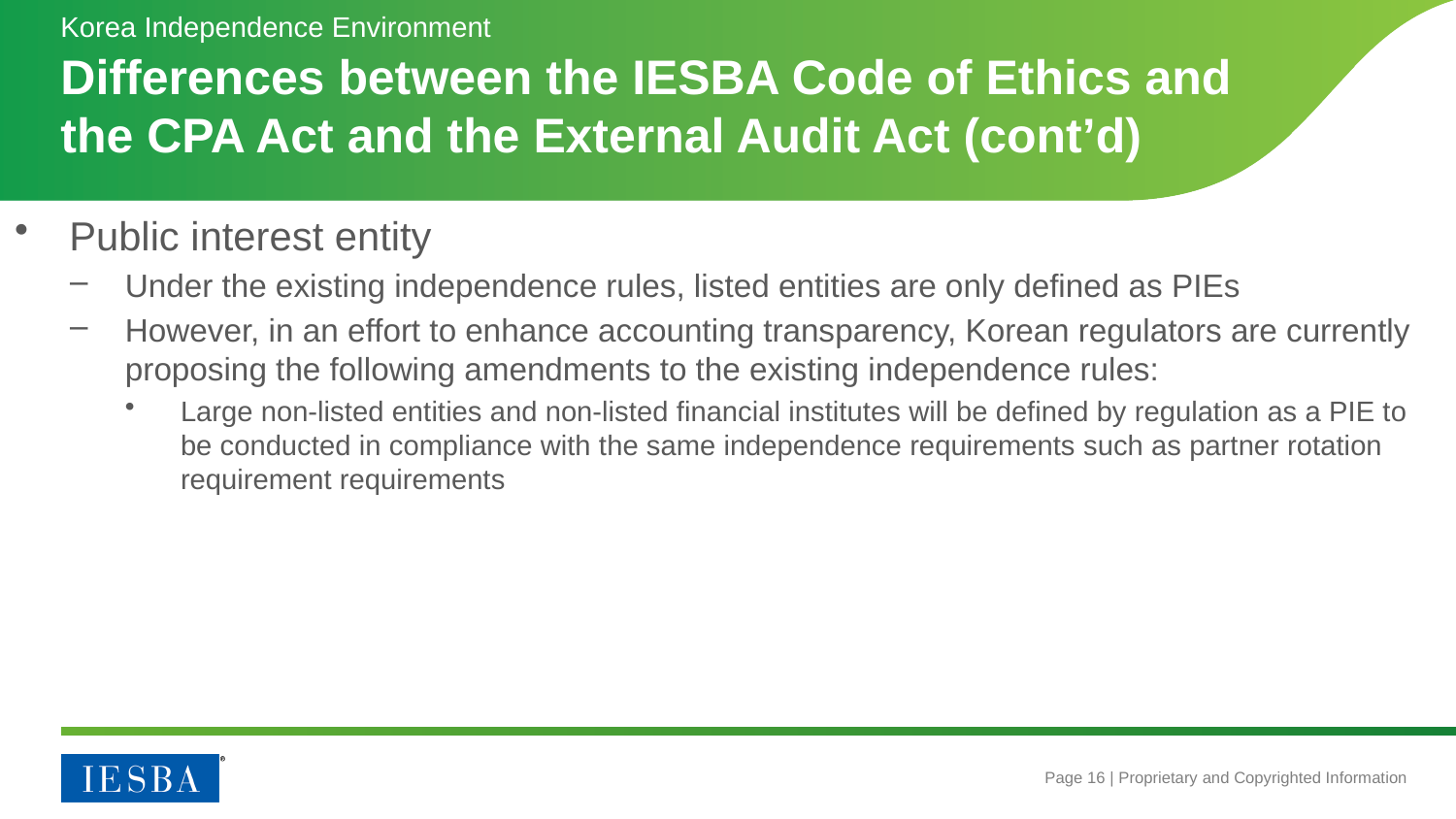

Korea Independence Environment

# Differences between the IESBA Code of Ethics and the CPA Act and the External Audit Act (cont’d)
Public interest entity
Under the existing independence rules, listed entities are only defined as PIEs
However, in an effort to enhance accounting transparency, Korean regulators are currently proposing the following amendments to the existing independence rules:
Large non-listed entities and non-listed financial institutes will be defined by regulation as a PIE to be conducted in compliance with the same independence requirements such as partner rotation requirement requirements